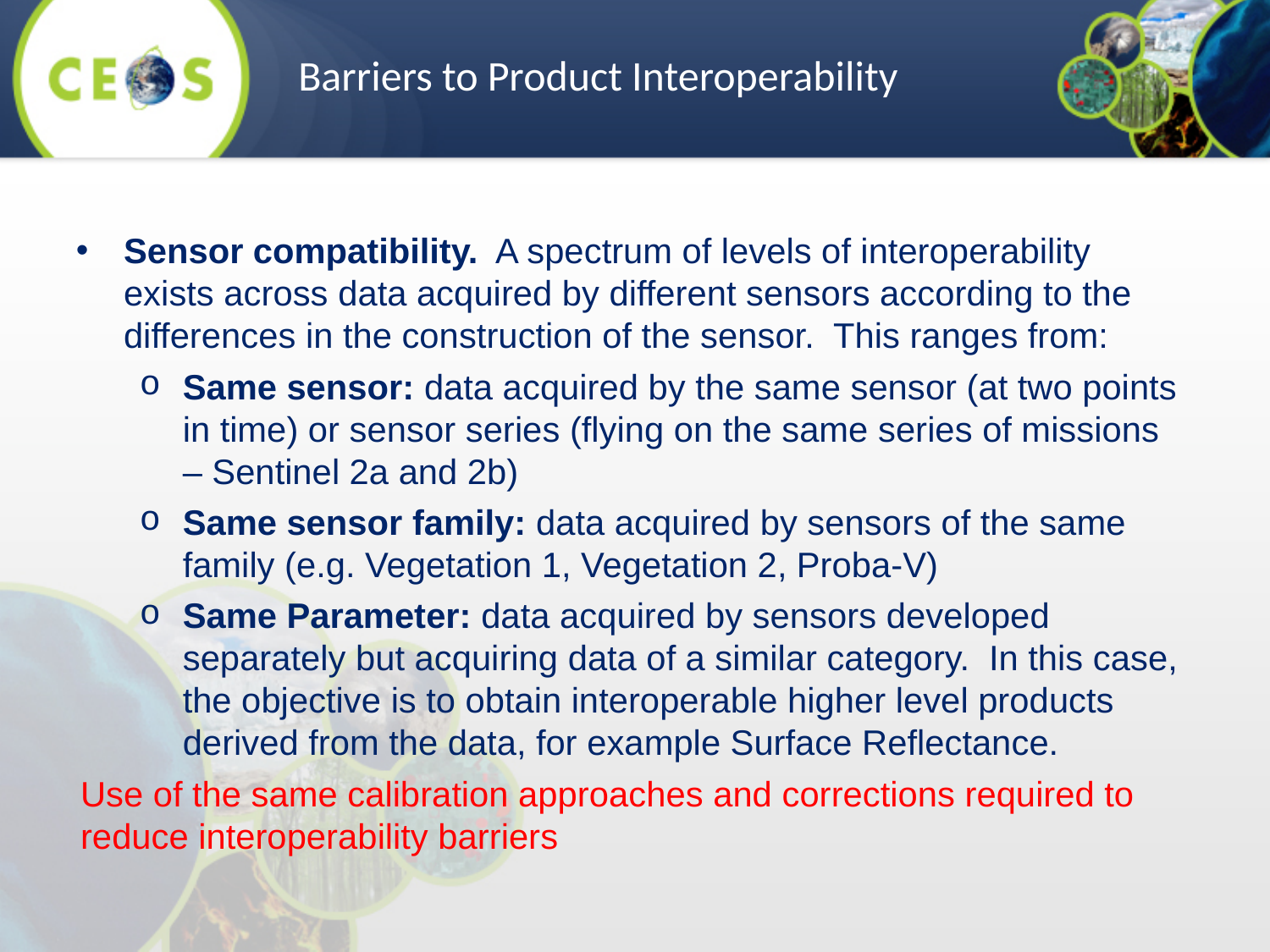

Barriers to Product Interoperability
Sensor compatibility.  A spectrum of levels of interoperability exists across data acquired by different sensors according to the differences in the construction of the sensor.  This ranges from:
Same sensor: data acquired by the same sensor (at two points in time) or sensor series (flying on the same series of missions – Sentinel 2a and 2b)
Same sensor family: data acquired by sensors of the same family (e.g. Vegetation 1, Vegetation 2, Proba-V)
Same Parameter: data acquired by sensors developed separately but acquiring data of a similar category.  In this case, the objective is to obtain interoperable higher level products derived from the data, for example Surface Reflectance.
Use of the same calibration approaches and corrections required to reduce interoperability barriers